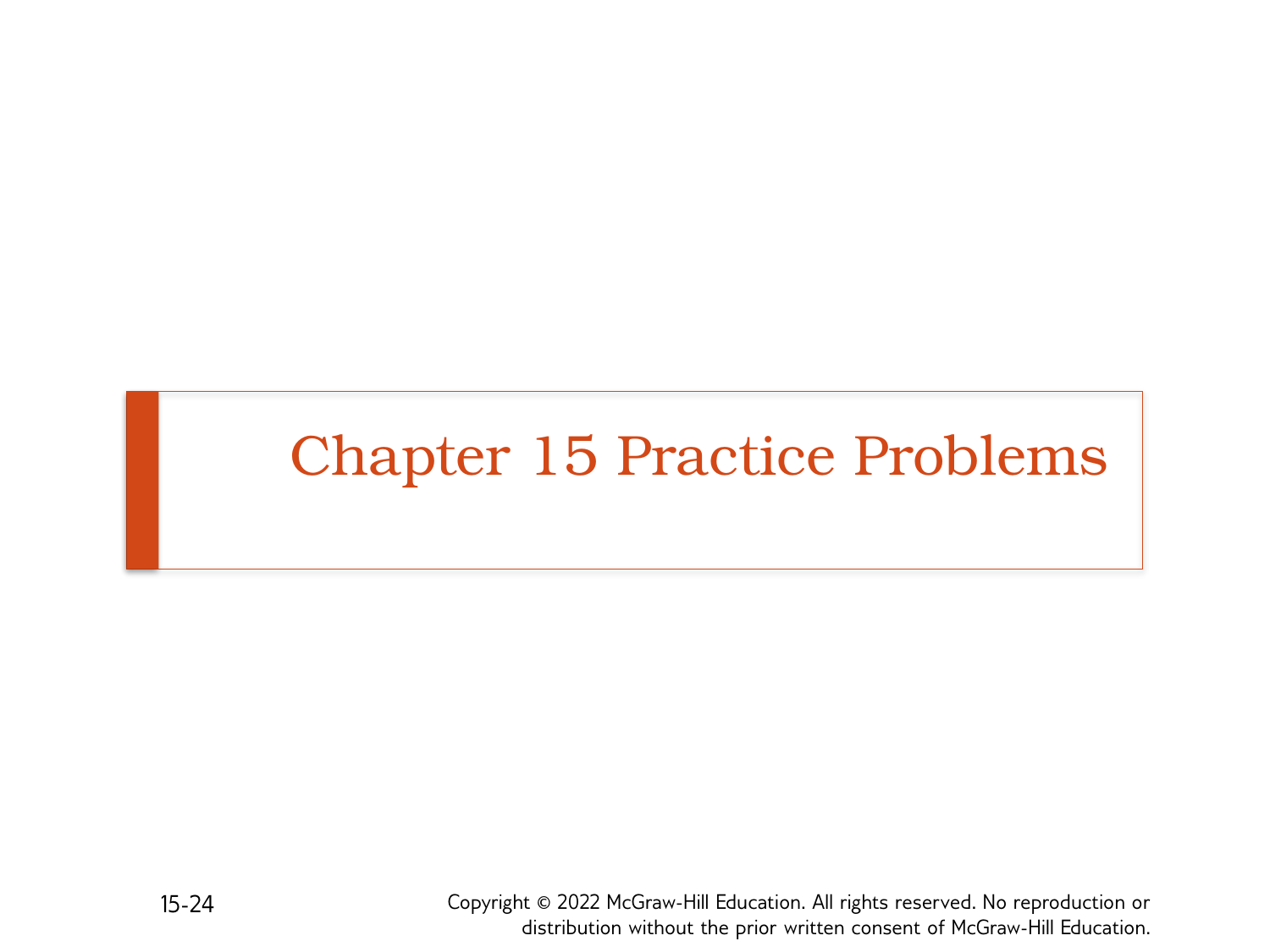

# Chapter 15 Practice Problems
15-24
Copyright © 2022 McGraw-Hill Education. All rights reserved. No reproduction or distribution without the prior written consent of McGraw-Hill Education.